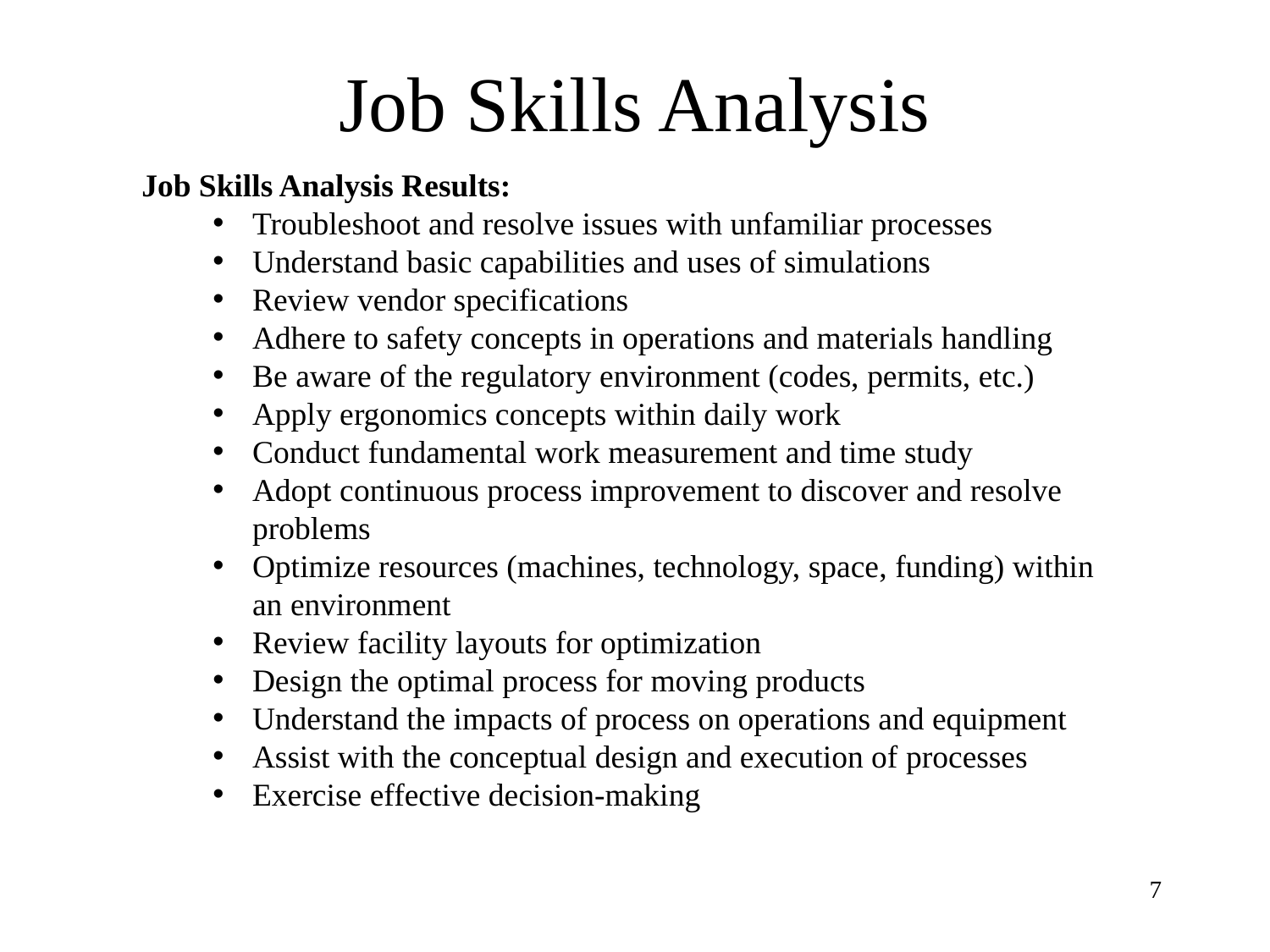

# Job Skills Analysis
Job Skills Analysis Results:
Troubleshoot and resolve issues with unfamiliar processes
Understand basic capabilities and uses of simulations
Review vendor specifications
Adhere to safety concepts in operations and materials handling
Be aware of the regulatory environment (codes, permits, etc.)
Apply ergonomics concepts within daily work
Conduct fundamental work measurement and time study
Adopt continuous process improvement to discover and resolve problems
Optimize resources (machines, technology, space, funding) within an environment
Review facility layouts for optimization
Design the optimal process for moving products
Understand the impacts of process on operations and equipment
Assist with the conceptual design and execution of processes
Exercise effective decision-making

7